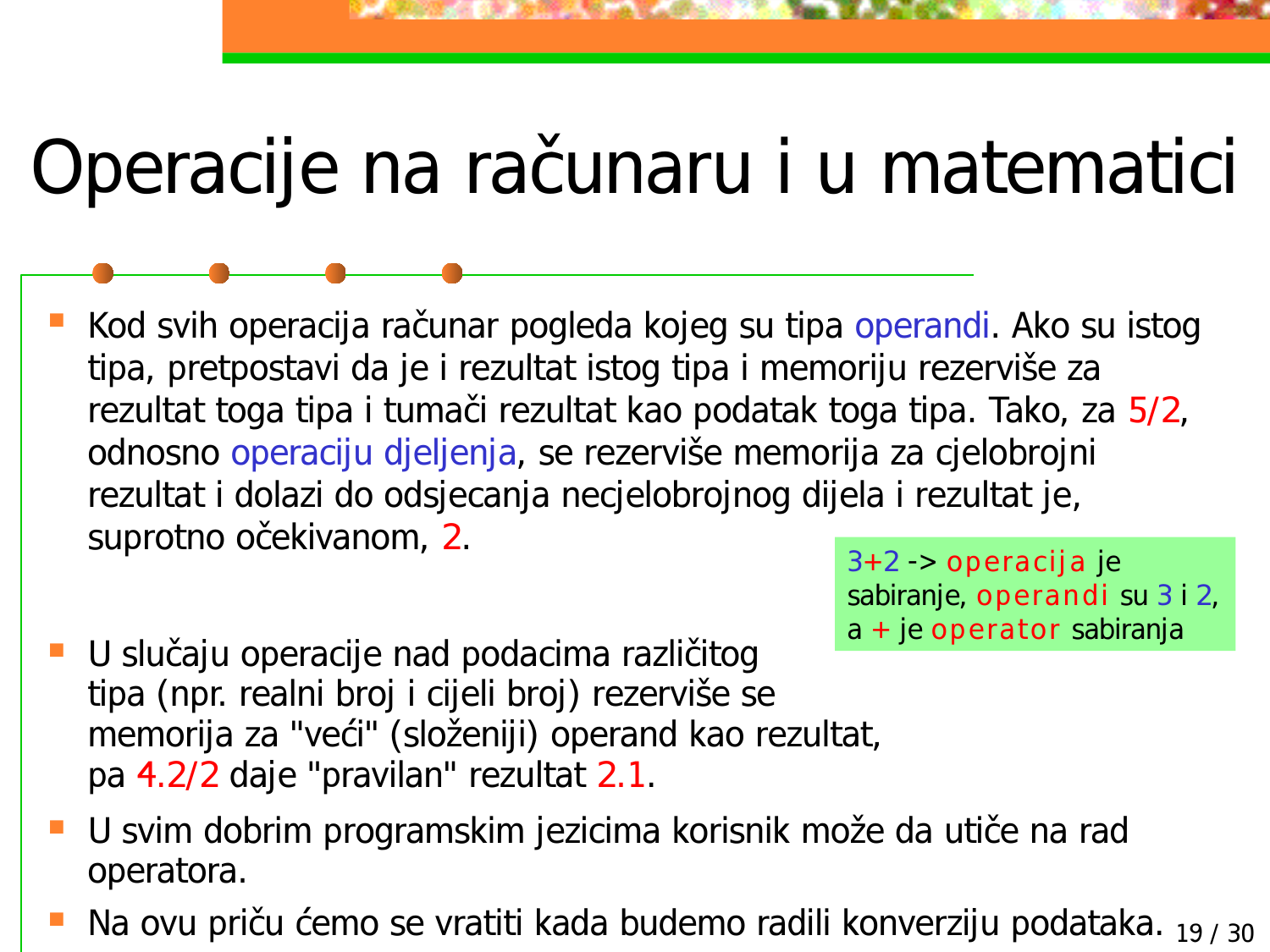

# Operacije na računaru i u matematici
Kod svih operacija računar pogleda kojeg su tipa operandi. Ako su istog tipa, pretpostavi da je i rezultat istog tipa i memoriju rezerviše za rezultat toga tipa i tumači rezultat kao podatak toga tipa. Tako, za 5/2, odnosno operaciju djeljenja, se rezerviše memorija za cjelobrojni rezultat i dolazi do odsjecanja necjelobrojnog dijela i rezultat je,
suprotno očekivanom, 2.

U slučaju operacije nad podacima različitog
tipa (npr. realni broj i cijeli broj) rezerviše se
memorija za "veći" (složeniji) operand kao rezultat,
pa 4.2/2 daje "pravilan" rezultat 2.1.
U svim dobrim programskim jezicima korisnik može da utiče na rad operatora.
Na ovu priču ćemo se vratiti kada budemo radili konverziju podataka.
3+2 -> operacija је sabiranjе, operandi su 3 i 2, a + je operator sabiranja
19 / 30